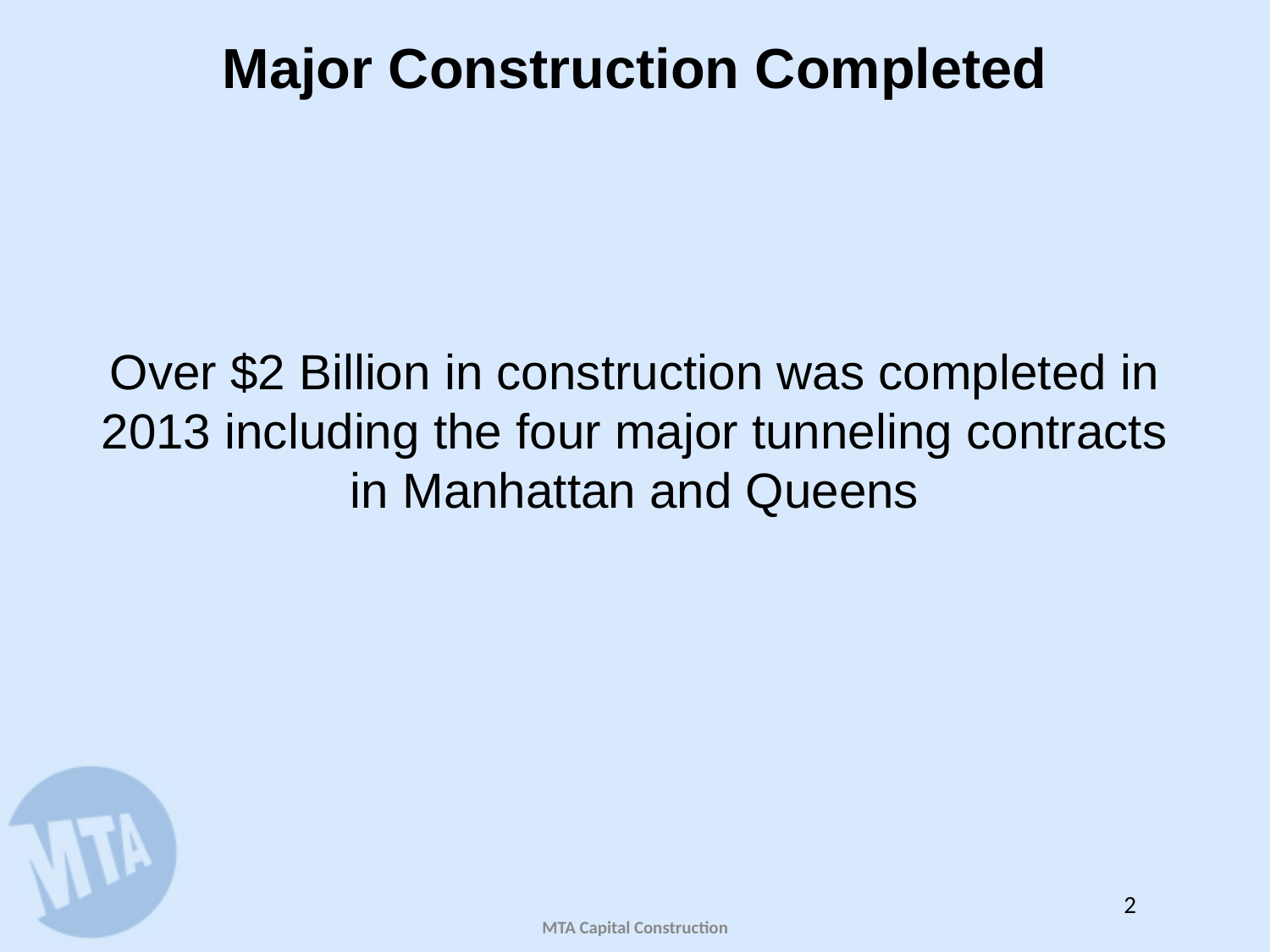

# Major Construction Completed

Over $2 Billion in construction was completed in 2013 including the four major tunneling contracts in Manhattan and Queens

2